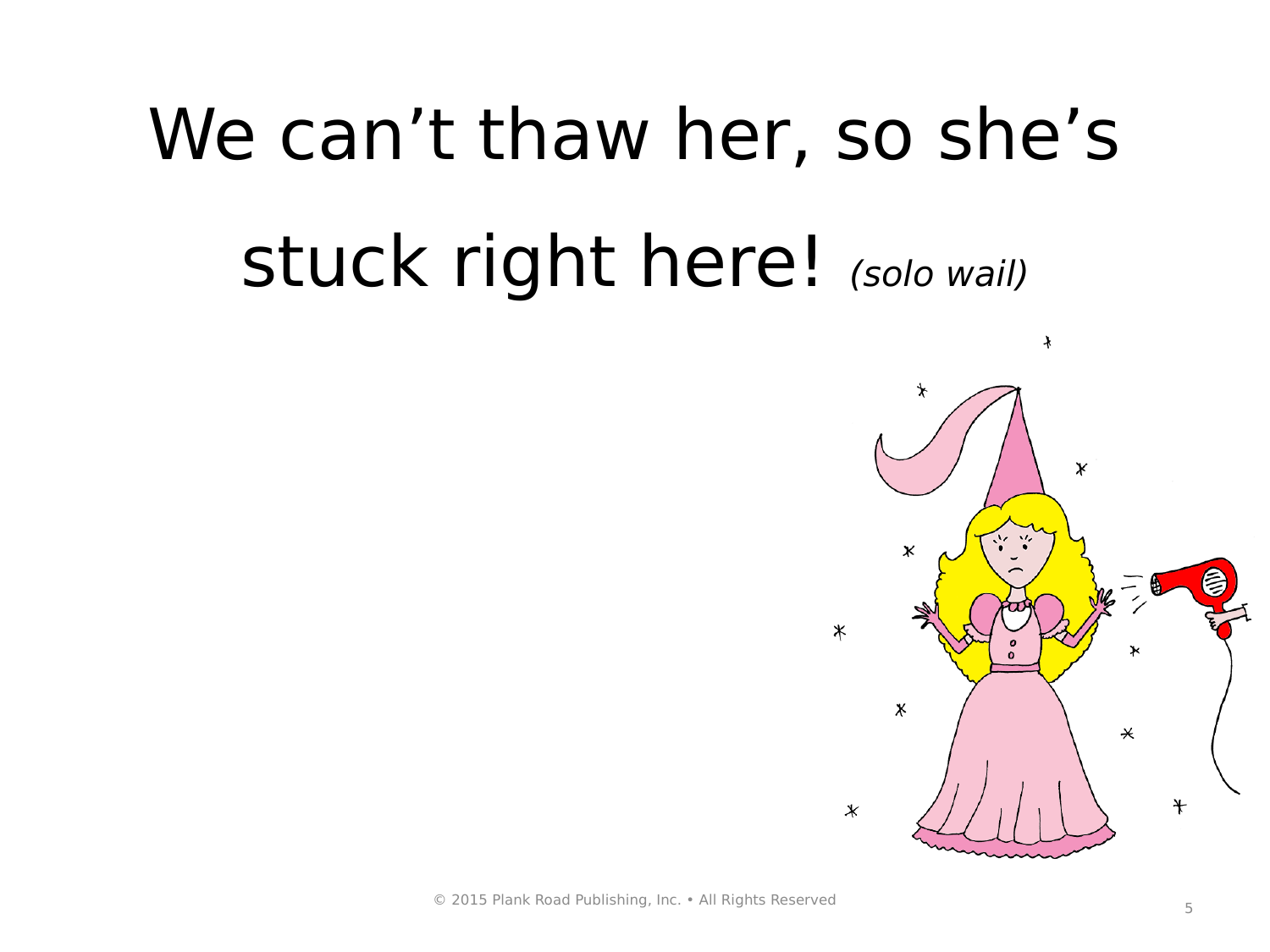

We can’t thaw her, so she’s stuck right here! (solo wail)
5